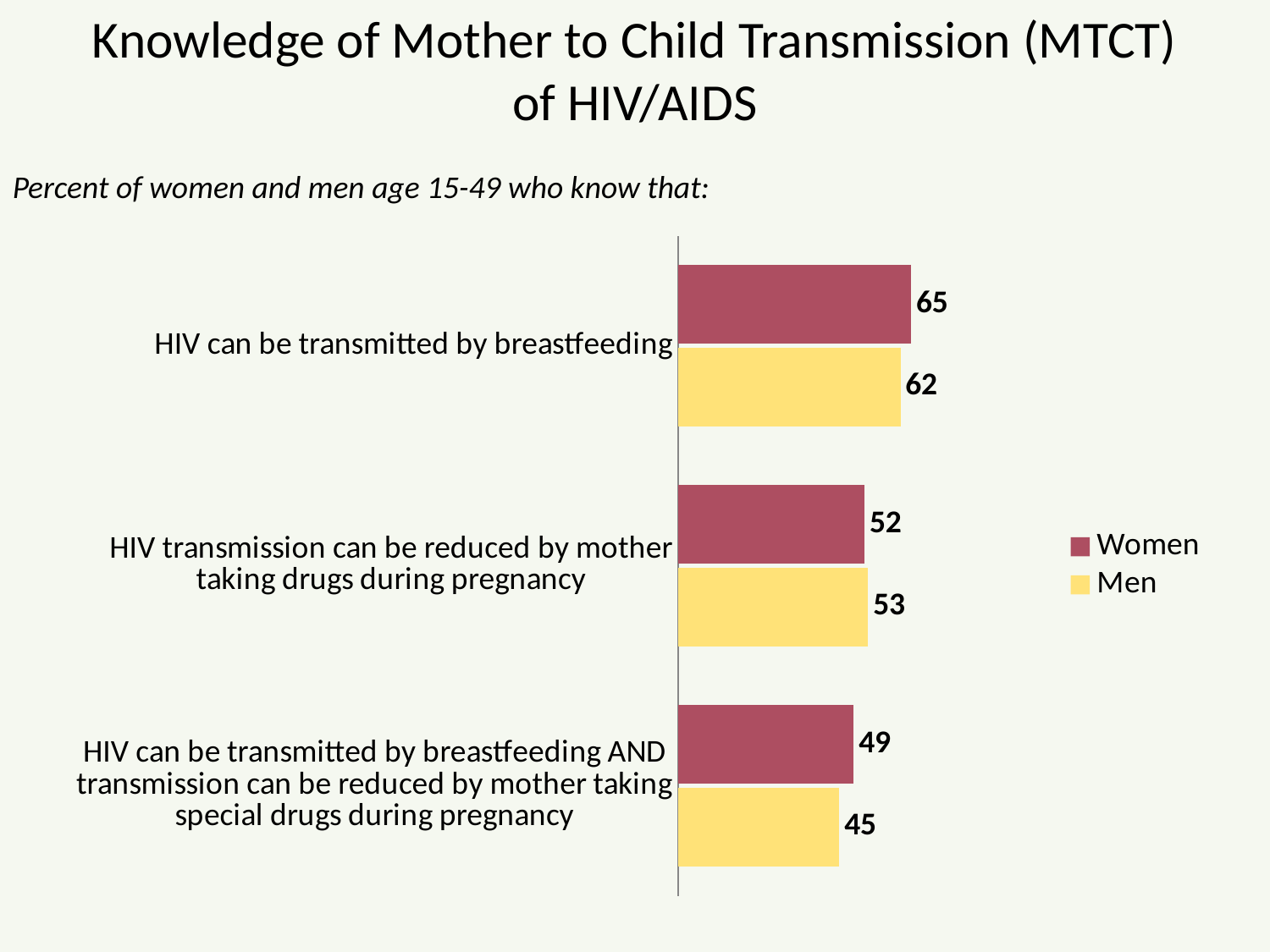

# Knowledge of Mother to Child Transmission (MTCT) of HIV/AIDS
Percent of women and men age 15-49 who know that:

### Chart

| Category | Men | Women  |
|---|---|---|
| HIV can be transmitted by breastfeeding AND transmission can be reduced by mother taking special drugs during pregnancy | 45.0 | 49.0 |
| HIV transmission can be reduced by mother taking drugs during pregnancy | 53.0 | 52.0 |
| HIV can be transmitted by breastfeeding | 62.0 | 65.0 |